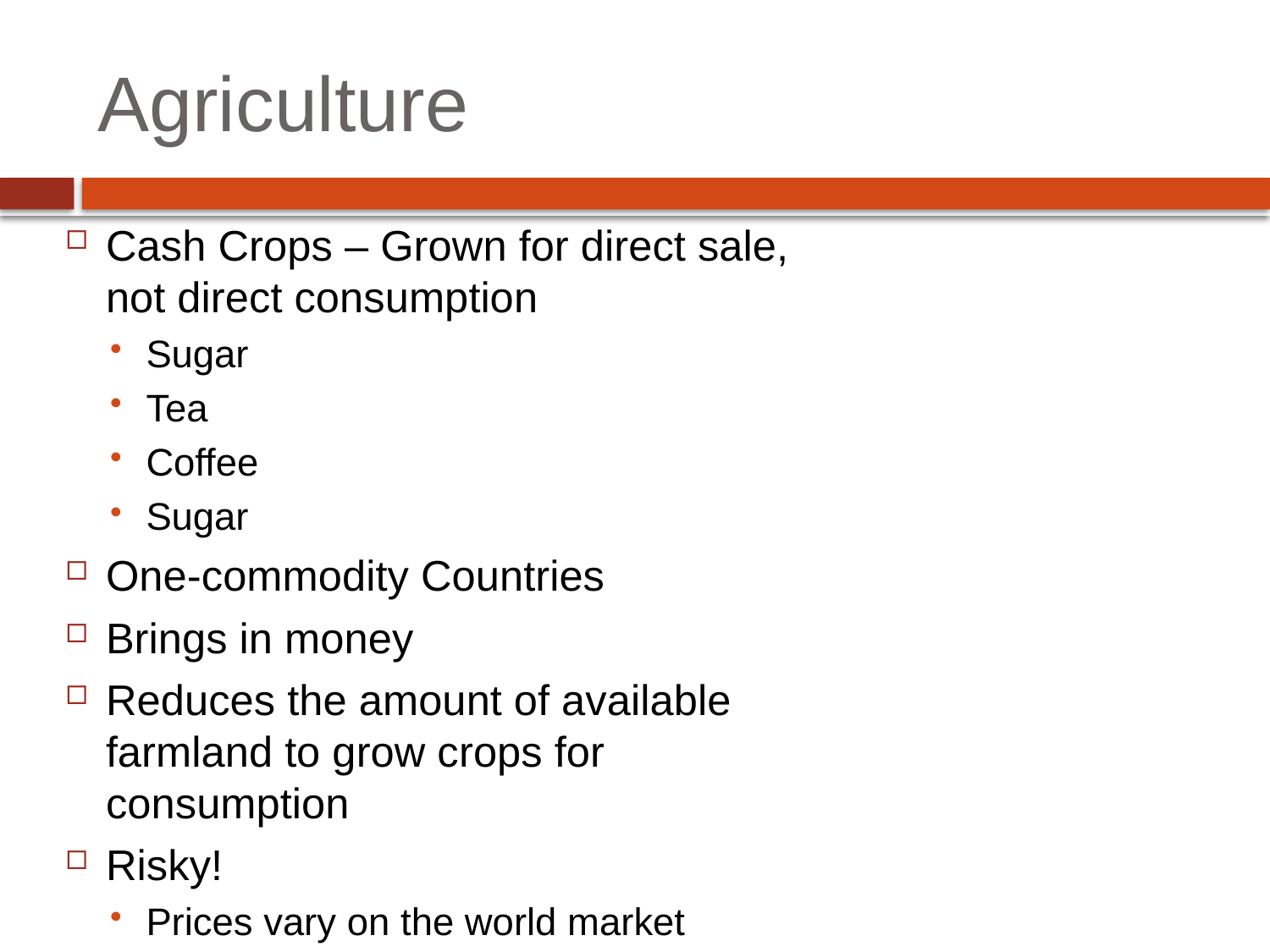

# Agriculture
Cash Crops – Grown for direct sale, not direct consumption
Sugar
Tea
Coffee
Sugar
One-commodity Countries
Brings in money
Reduces the amount of available farmland to grow crops for consumption
Risky!
Prices vary on the world market